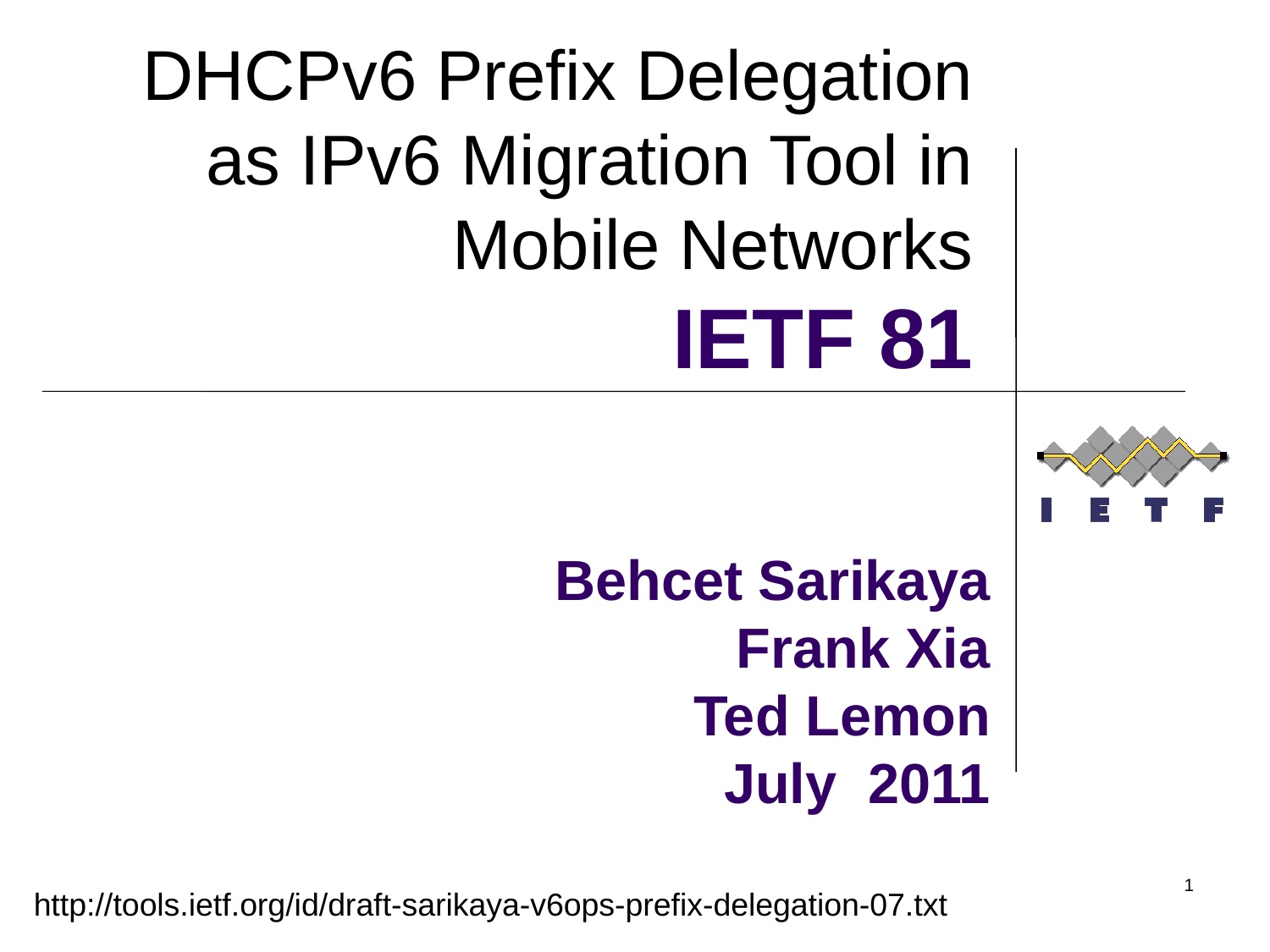

DHCPv6 Prefix Delegation as IPv6 Migration Tool in Mobile Networks
IETF 81
Behcet Sarikaya
Frank Xia
Ted Lemon
July  2011
1
http://tools.ietf.org/id/draft-sarikaya-v6ops-prefix-delegation-07.txt